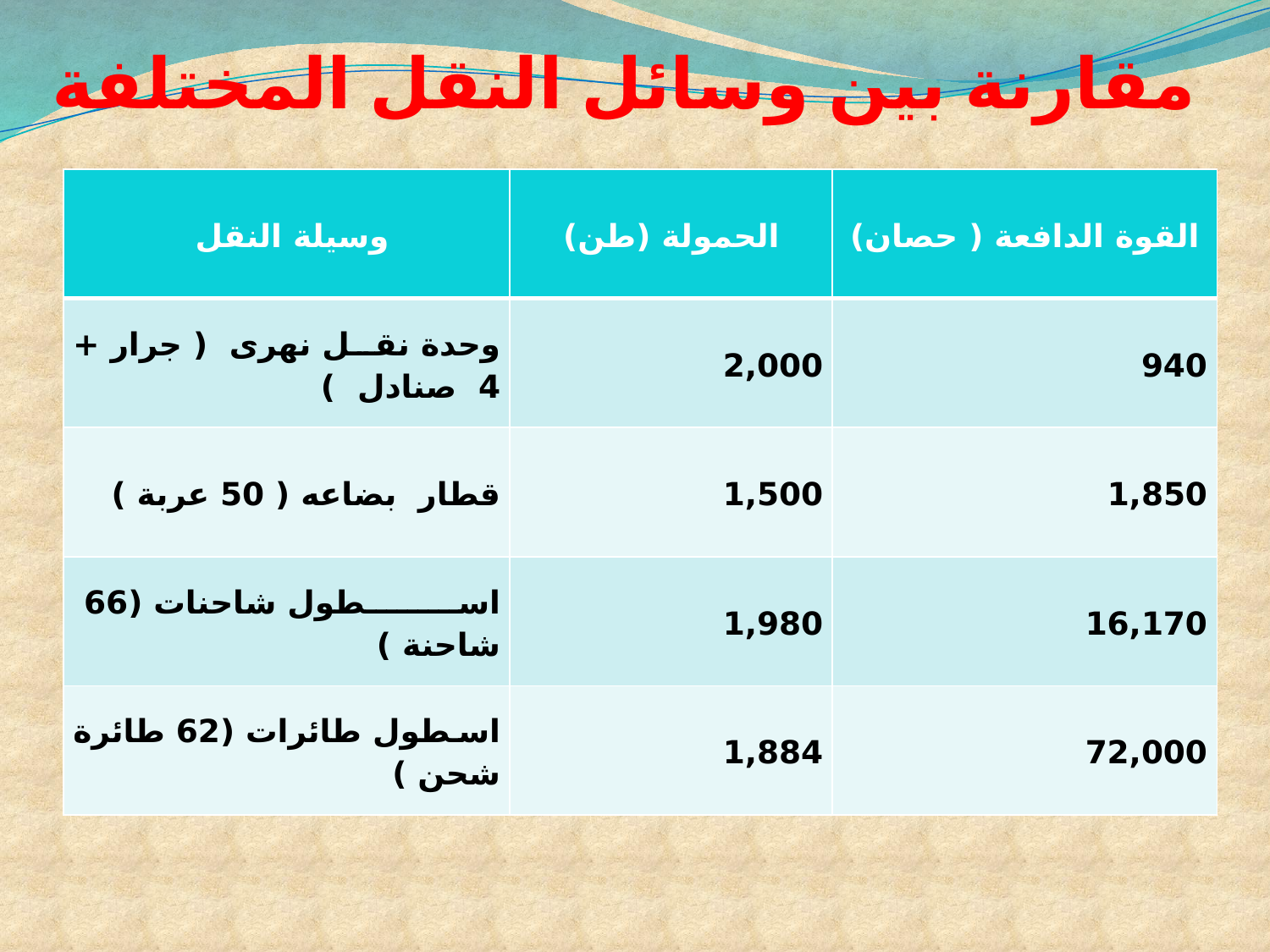

مقارنة بين وسائل النقل المختلفة
| وسيلة النقل | الحمولة (طن) | القوة الدافعة ( حصان) |
| --- | --- | --- |
| وحدة نقل نهرى ( جرار + 4 صنادل ) | 2,000 | 940 |
| قطار بضاعه ( 50 عربة ) | 1,500 | 1,850 |
| اسطول شاحنات (66 شاحنة ) | 1,980 | 16,170 |
| اسطول طائرات (62 طائرة شحن ) | 1,884 | 72,000 |